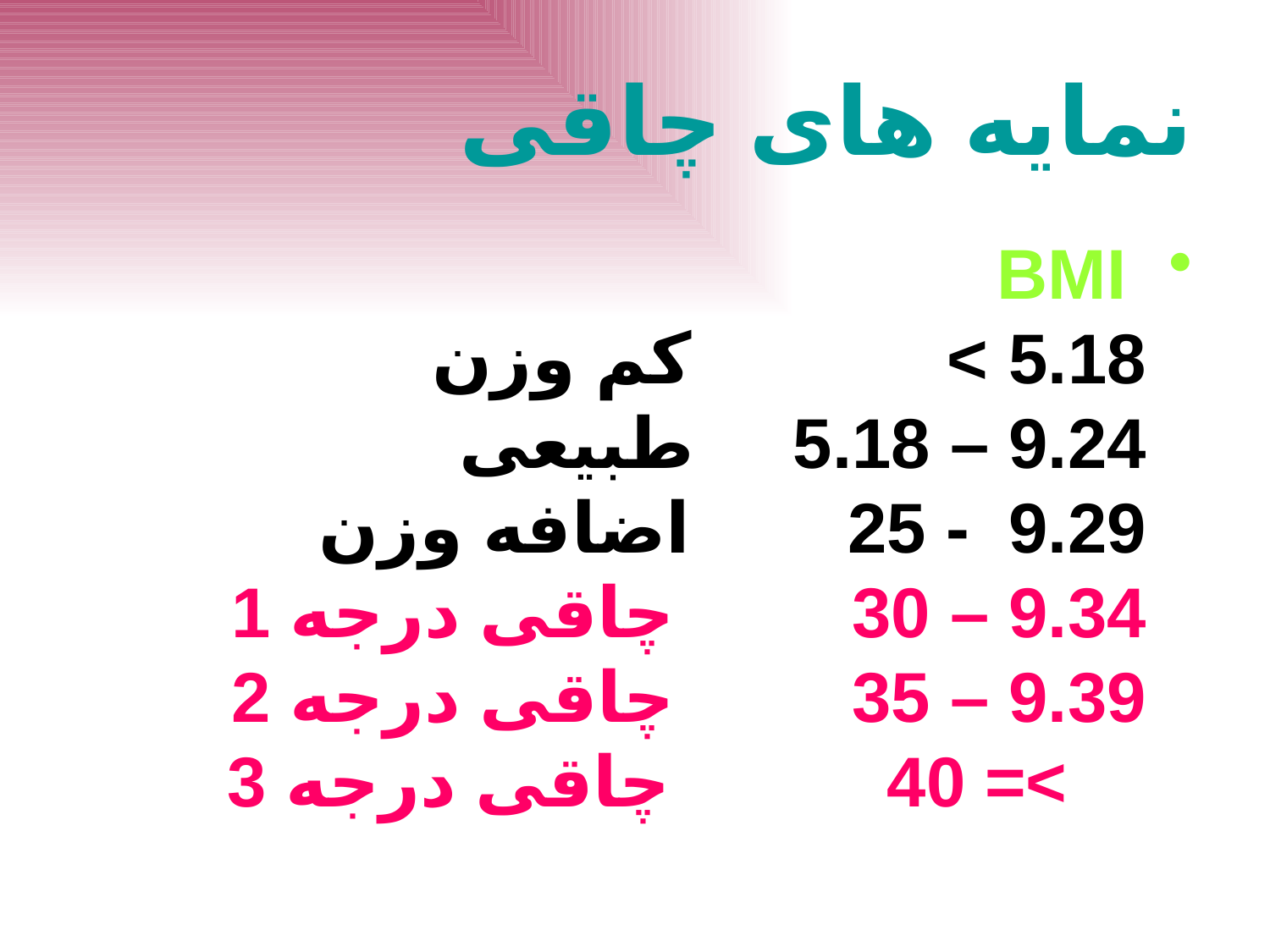

# نمایه های چاقی
BMI
5.18 >             کم وزن
9.24 – 5.18     طبیعی
9.29  - 25        اضافه وزن
9.34 – 30         چاقی درجه 1
9.39 – 35         چاقی درجه 2
    >= 40           چاقی درجه 3